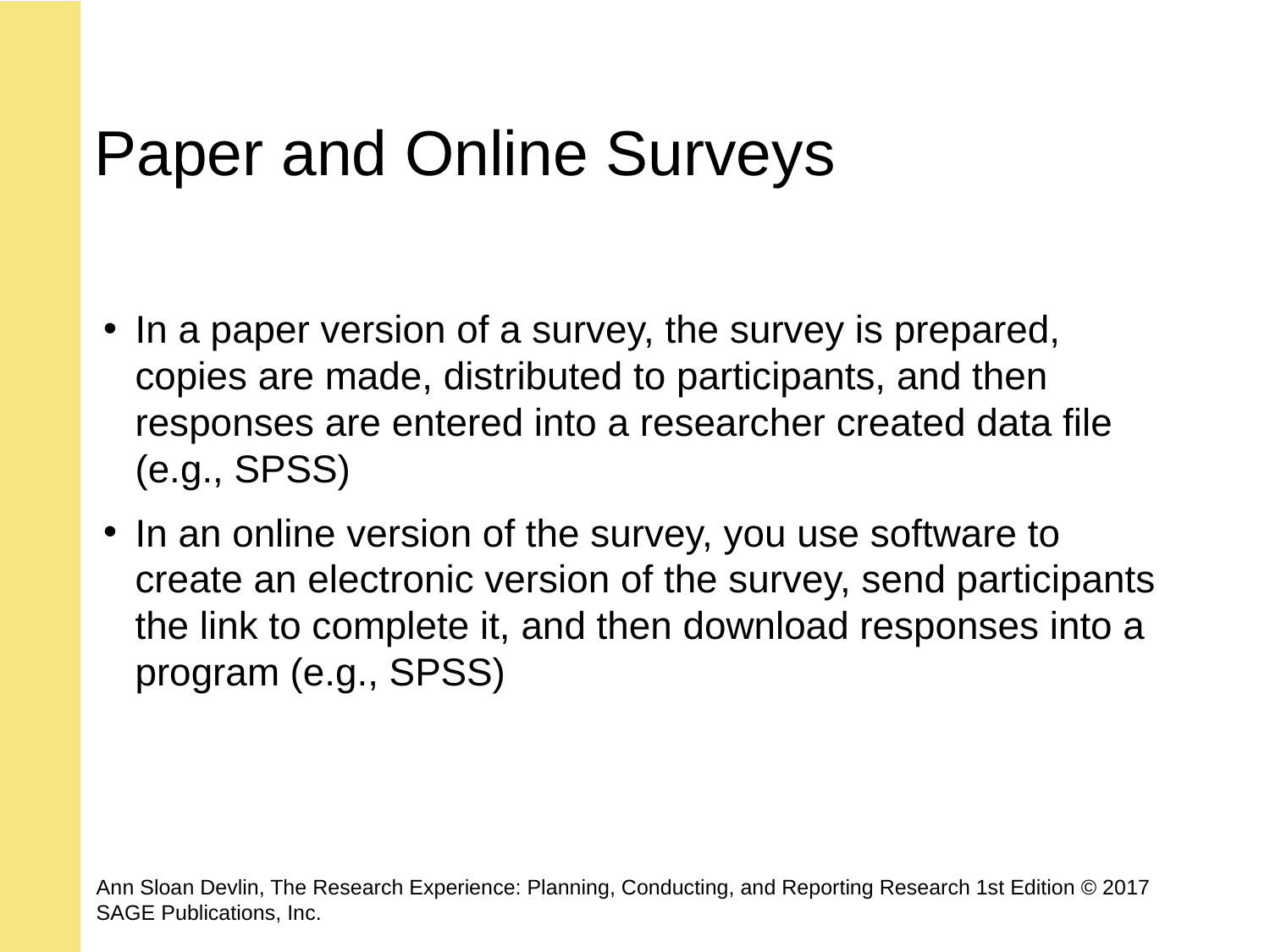

# Paper and Online Surveys
In a paper version of a survey, the survey is prepared, copies are made, distributed to participants, and then responses are entered into a researcher created data file (e.g., SPSS)
In an online version of the survey, you use software to create an electronic version of the survey, send participants the link to complete it, and then download responses into a program (e.g., SPSS)